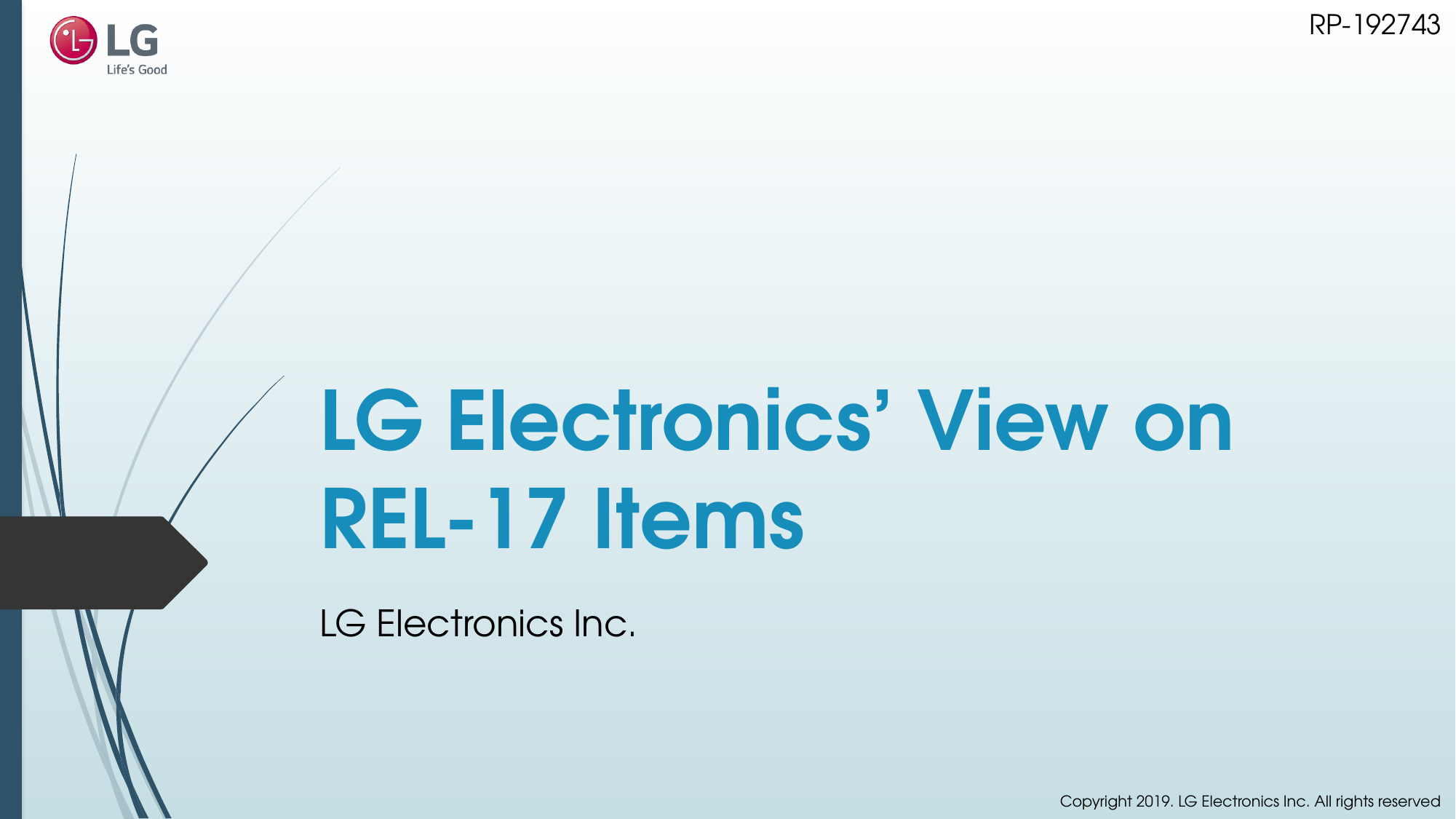

# LG Electronics’ View on REL-17 Items
LG Electronics Inc.